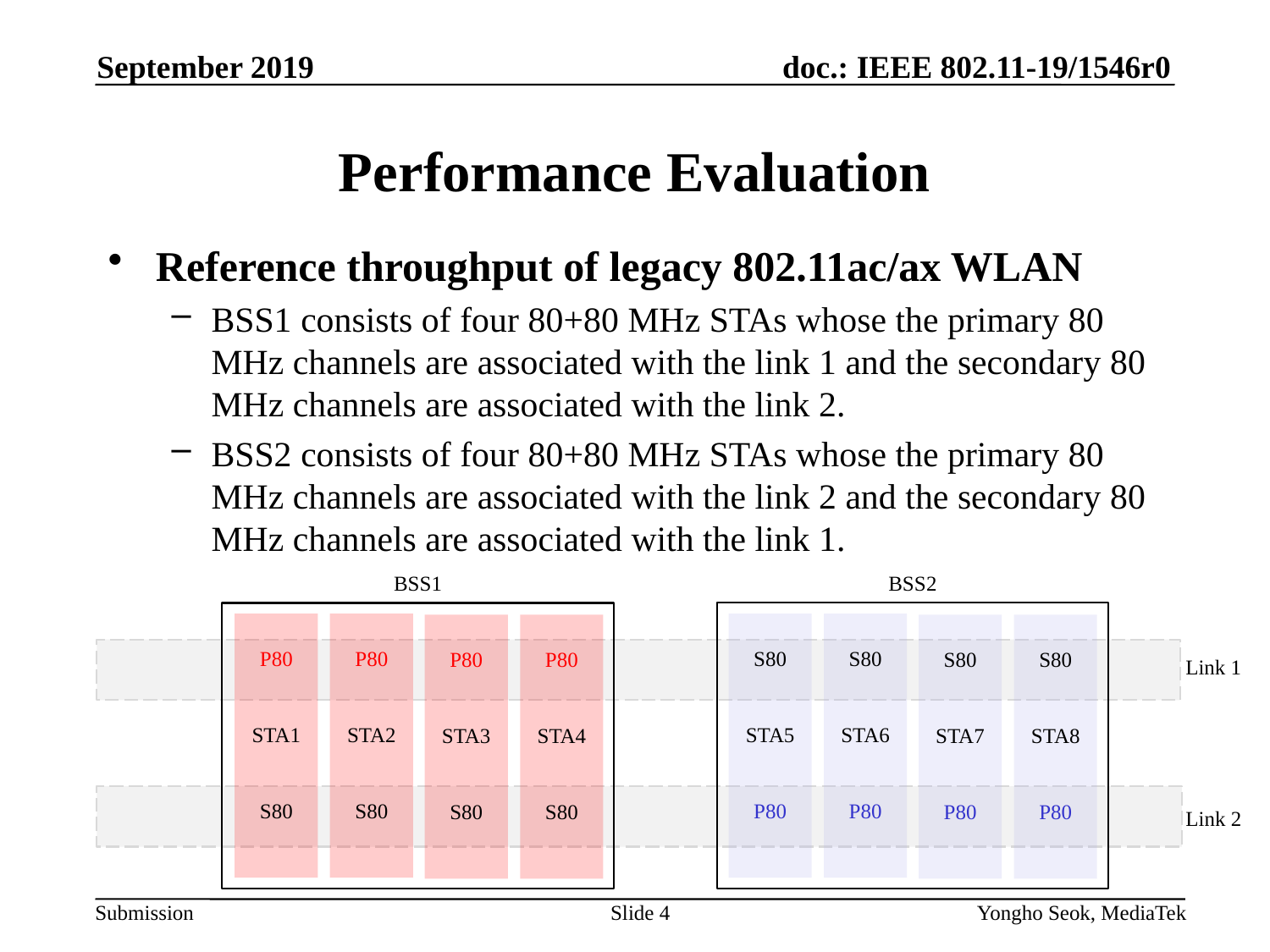

September 2019
# Performance Evaluation
Reference throughput of legacy 802.11ac/ax WLAN
BSS1 consists of four 80+80 MHz STAs whose the primary 80 MHz channels are associated with the link 1 and the secondary 80 MHz channels are associated with the link 2.
BSS2 consists of four 80+80 MHz STAs whose the primary 80 MHz channels are associated with the link 2 and the secondary 80 MHz channels are associated with the link 1.

BSS2
BSS1

P80

STA1

S80

P80

STA2

S80

S80

STA5

P80

S80

STA6

P80

P80

STA3

S80

P80

STA4

S80

S80

STA7

P80

S80

STA8

P80

Link 1

Link 2
Slide 4
Yongho Seok, MediaTek